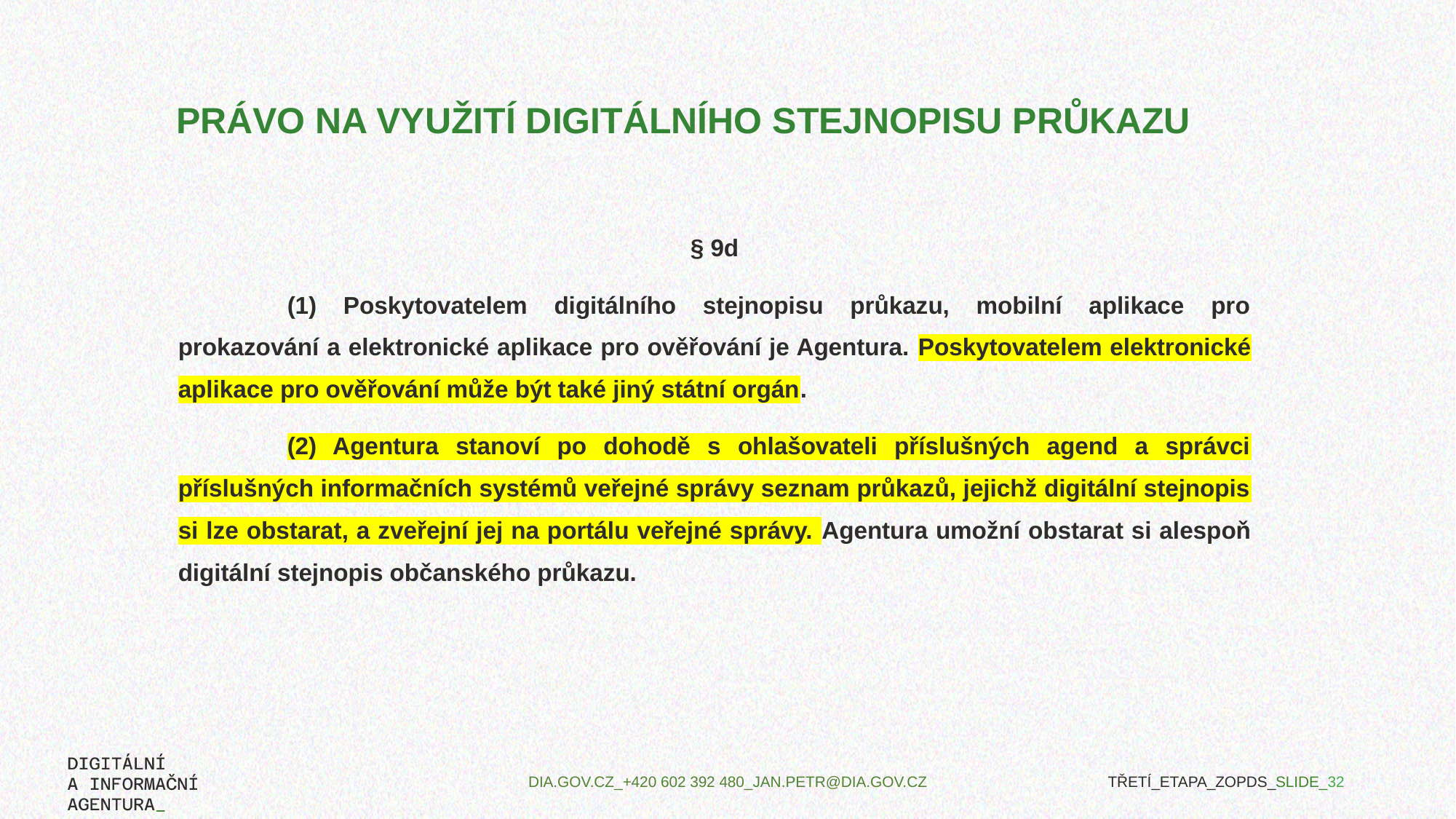

# Právo na využití digitálního stejnopisu průkazu
§ 9d
	(1) Poskytovatelem digitálního stejnopisu průkazu, mobilní aplikace pro prokazování a elektronické aplikace pro ověřování je Agentura. Poskytovatelem elektronické aplikace pro ověřování může být také jiný státní orgán.
	(2) Agentura stanoví po dohodě s ohlašovateli příslušných agend a správci příslušných informačních systémů veřejné správy seznam průkazů, jejichž digitální stejnopis si lze obstarat, a zveřejní jej na portálu veřejné správy. Agentura umožní obstarat si alespoň digitální stejnopis občanského průkazu.
TŘETÍ_ETAPA_ZOPDS_SLIDE_32
DIA.GOV.CZ_+420 602 392 480_JAN.PETR@DIA.GOV.CZ